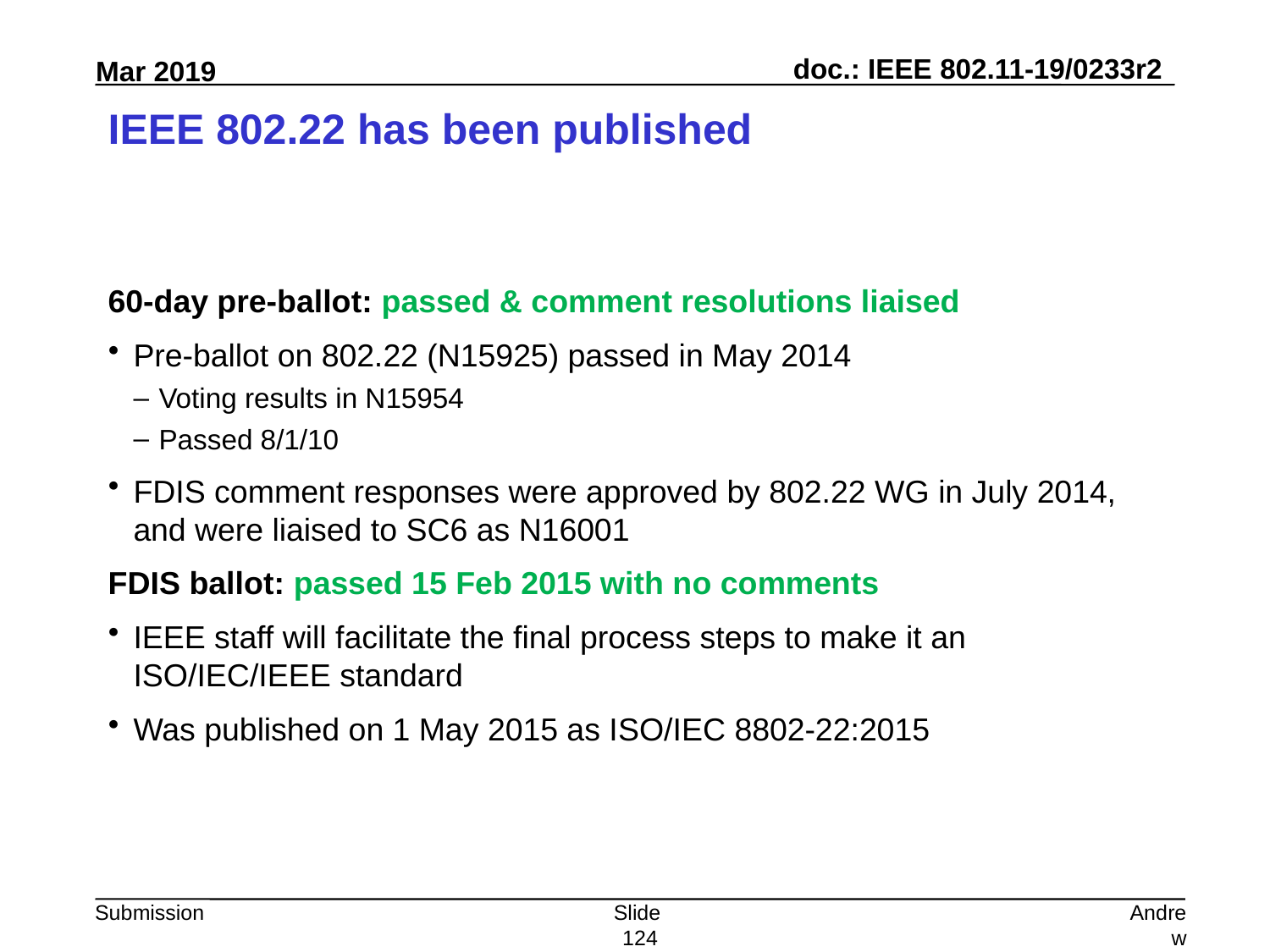

# IEEE 802.22 has been published
60-day pre-ballot: passed & comment resolutions liaised
Pre-ballot on 802.22 (N15925) passed in May 2014
Voting results in N15954
Passed 8/1/10
FDIS comment responses were approved by 802.22 WG in July 2014, and were liaised to SC6 as N16001
FDIS ballot: passed 15 Feb 2015 with no comments
IEEE staff will facilitate the final process steps to make it an ISO/IEC/IEEE standard
Was published on 1 May 2015 as ISO/IEC 8802-22:2015
Slide 124
Andrew Myles, Cisco